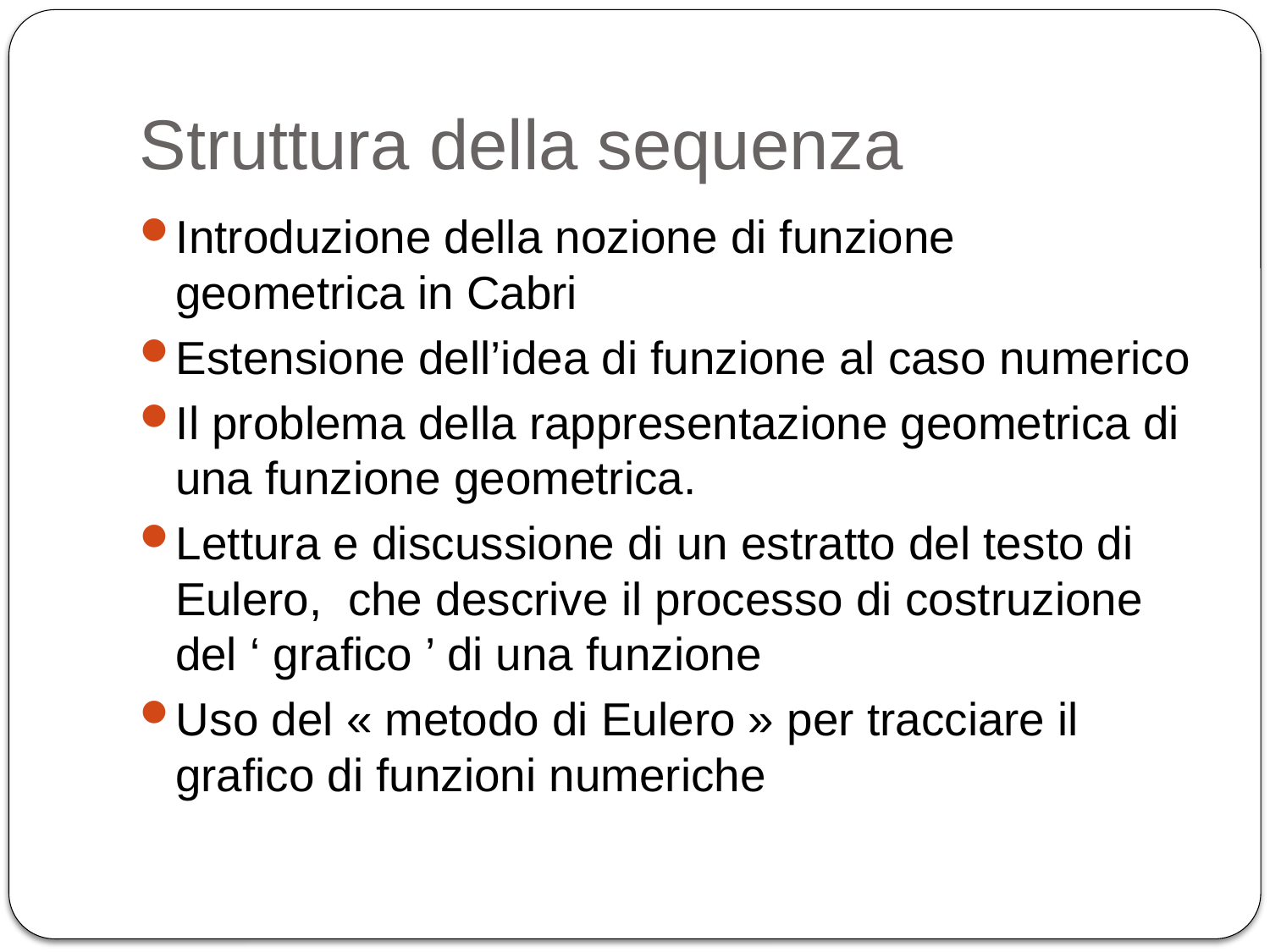

# Struttura della sequenza
Introduzione della nozione di funzione geometrica in Cabri
Estensione dell’idea di funzione al caso numerico
Il problema della rappresentazione geometrica di una funzione geometrica.
Lettura e discussione di un estratto del testo di  Eulero,  che descrive il processo di costruzione del ‘ grafico ’ di una funzione
Uso del « metodo di Eulero » per tracciare il grafico di funzioni numeriche